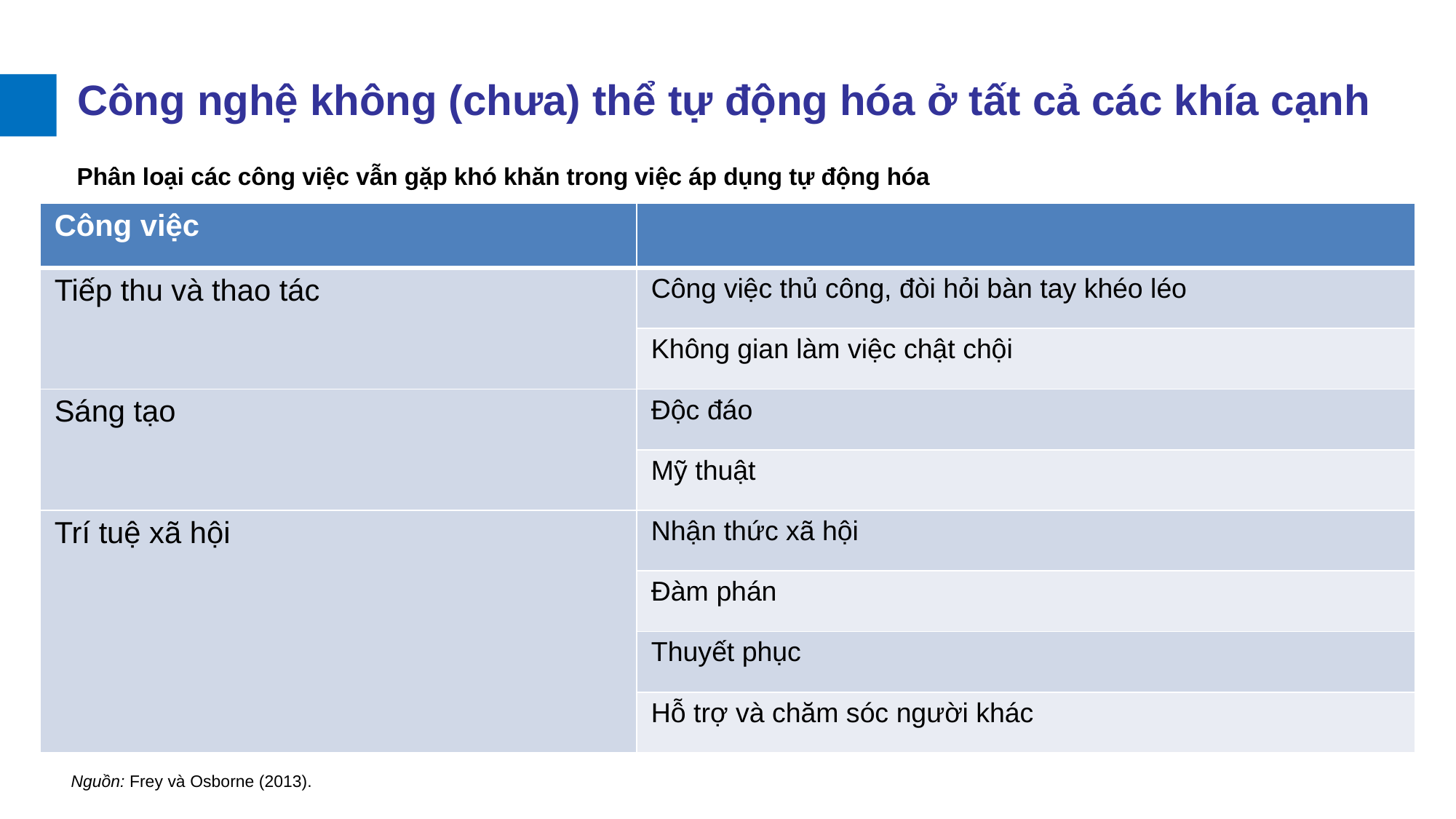

Công nghệ không (chưa) thể tự động hóa ở tất cả các khía cạnh

Phân loại các công việc vẫn gặp khó khăn trong việc áp dụng tự động hóa
| Công việc |  |
| --- | --- |
| Tiếp thu và thao tác | Công việc thủ công, đòi hỏi bàn tay khéo léo |
|  | Không gian làm việc chật chội |
| Sáng tạo | Độc đáo |
|  | Mỹ thuật |
| Trí tuệ xã hội | Nhận thức xã hội |
|  | Đàm phán |
|  | Thuyết phục |
|  | Hỗ trợ và chăm sóc người khác |
Nguồn: Frey và Osborne (2013).